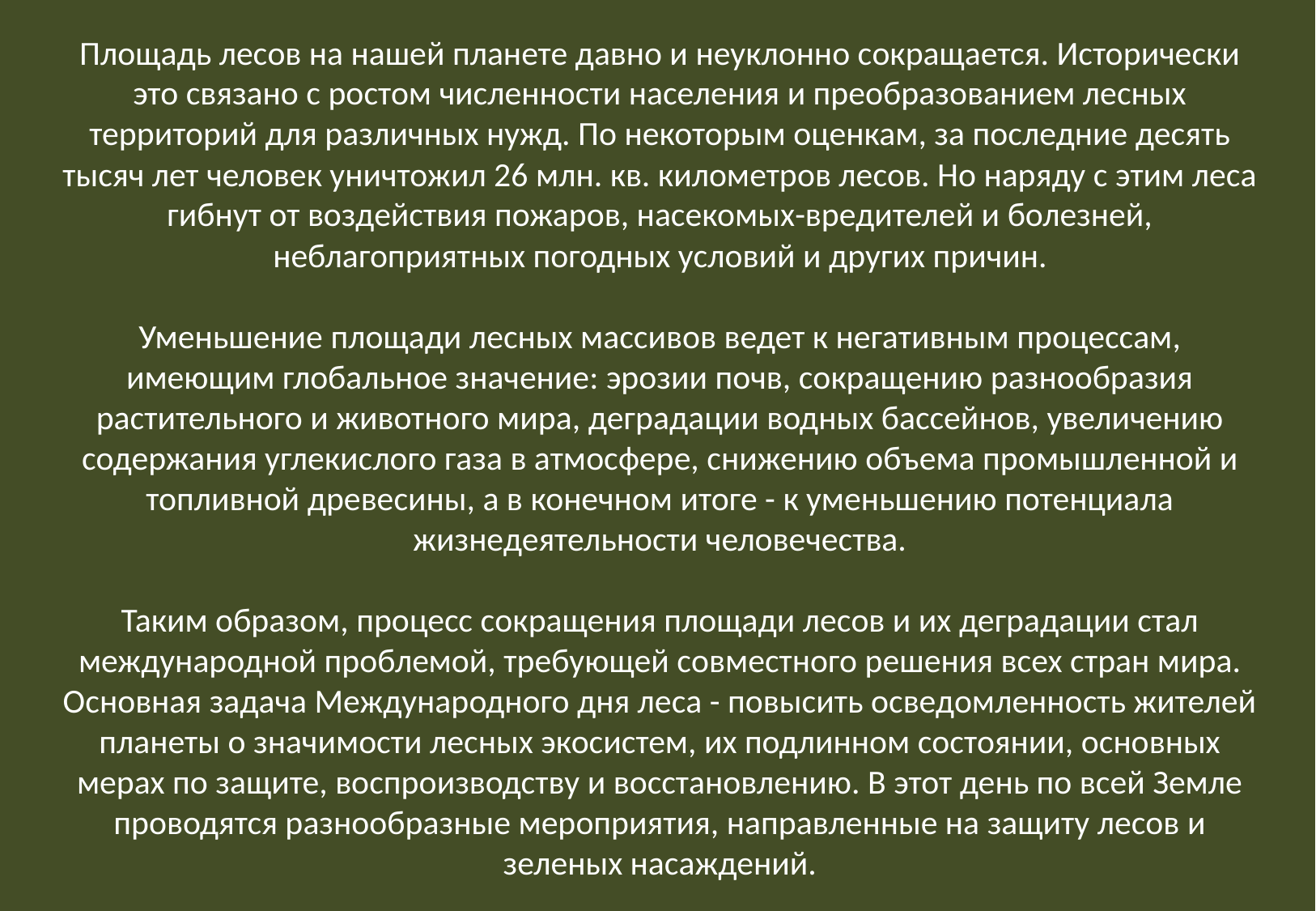

Площадь лесов на нашей планете давно и неуклонно сокращается. Исторически это связано с ростом численности населения и преобразованием лесных территорий для различных нужд. По некоторым оценкам, за последние десять тысяч лет человек уничтожил 26 млн. кв. километров лесов. Но наряду с этим леса гибнут от воздействия пожаров, насекомых-вредителей и болезней, неблагоприятных погодных условий и других причин.

Уменьшение площади лесных массивов ведет к негативным процессам, имеющим глобальное значение: эрозии почв, сокращению разнообразия растительного и животного мира, деградации водных бассейнов, увеличению содержания углекислого газа в атмосфере, снижению объема промышленной и топливной древесины, а в конечном итоге - к уменьшению потенциала жизнедеятельности человечества.

Таким образом, процесс сокращения площади лесов и их деградации стал международной проблемой, требующей совместного решения всех стран мира. Основная задача Международного дня леса - повысить осведомленность жителей планеты о значимости лесных экосистем, их подлинном состоянии, основных мерах по защите, воспроизводству и восстановлению. В этот день по всей Земле проводятся разнообразные мероприятия, направленные на защиту лесов и зеленых насаждений.